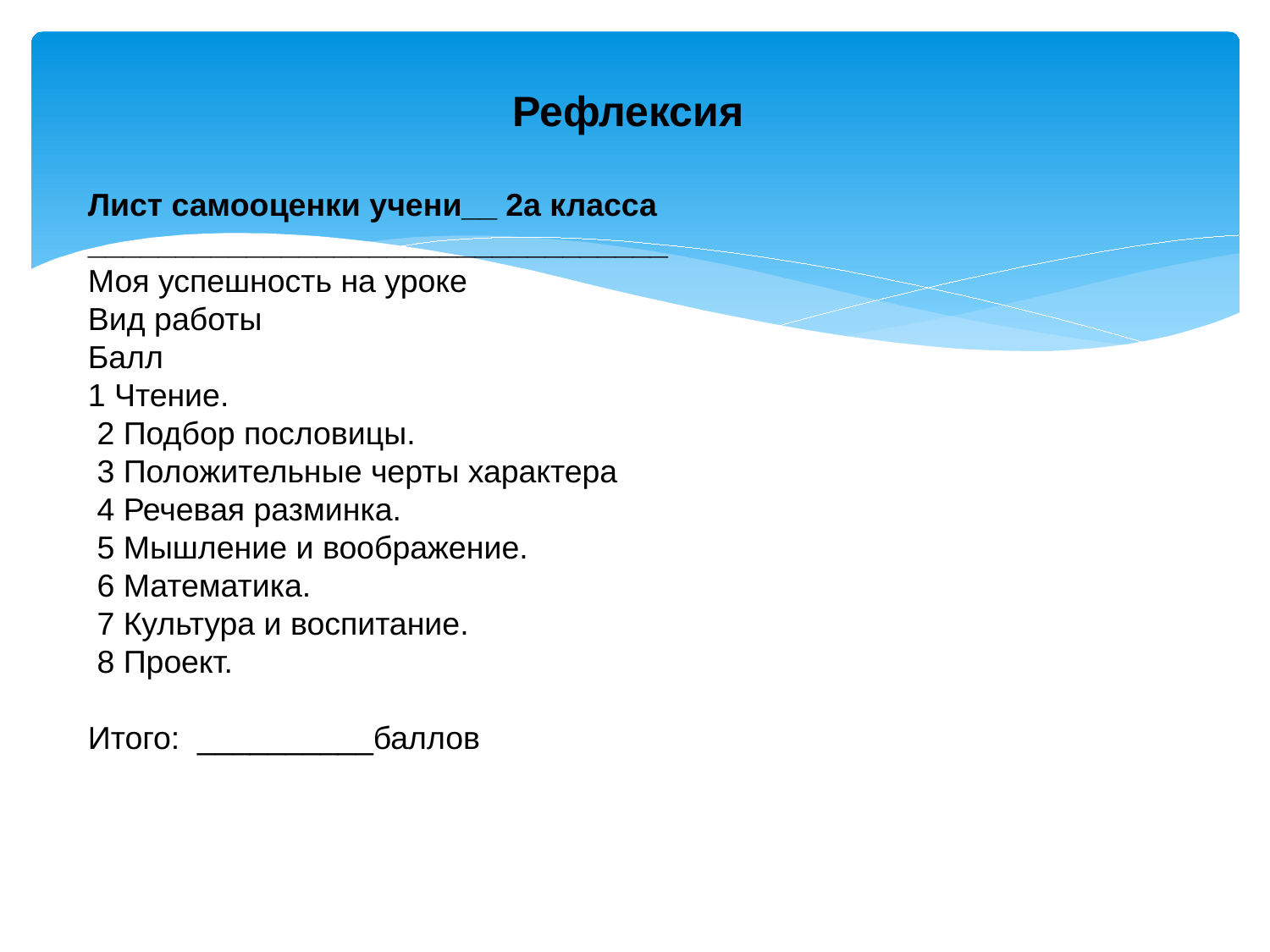

Рефлексия
Лист самооценки учени__ 2а класса
_________________________________
Моя успешность на уроке
Вид работы
Балл
1 Чтение.
 2 Подбор пословицы.
 3 Положительные черты характера
 4 Речевая разминка.
 5 Мышление и воображение.
 6 Математика.
 7 Культура и воспитание.
 8 Проект.

Итого:  __________баллов